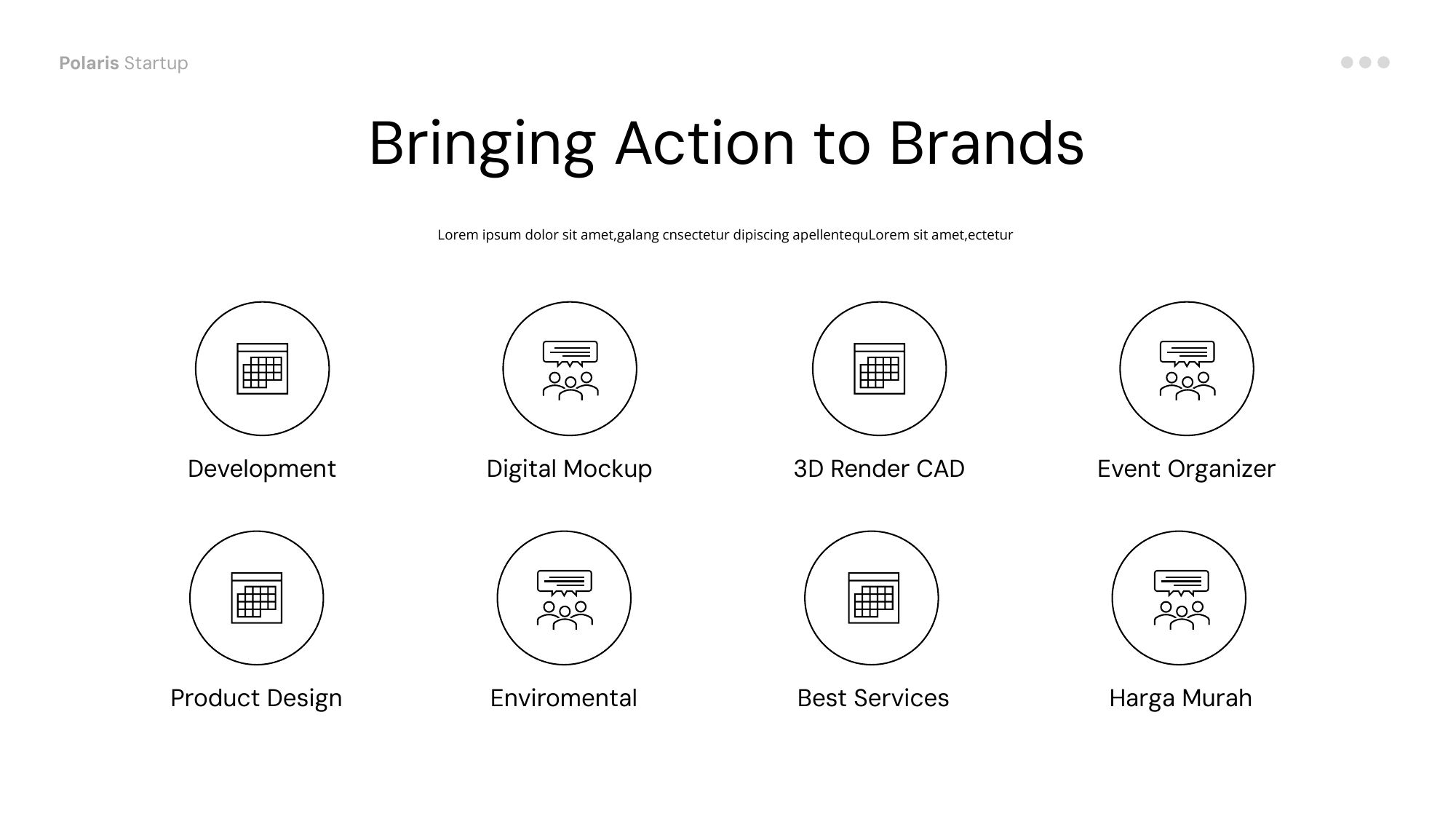

Polaris Startup

Bringing Action to Brands
Lorem ipsum dolor sit amet,galang cnsectetur dipiscing apellentequLorem sit amet,ectetur

Development
Digital Mockup
3D Render CAD
Event Organizer

Product Design
Enviromental
Best Services
Harga Murah